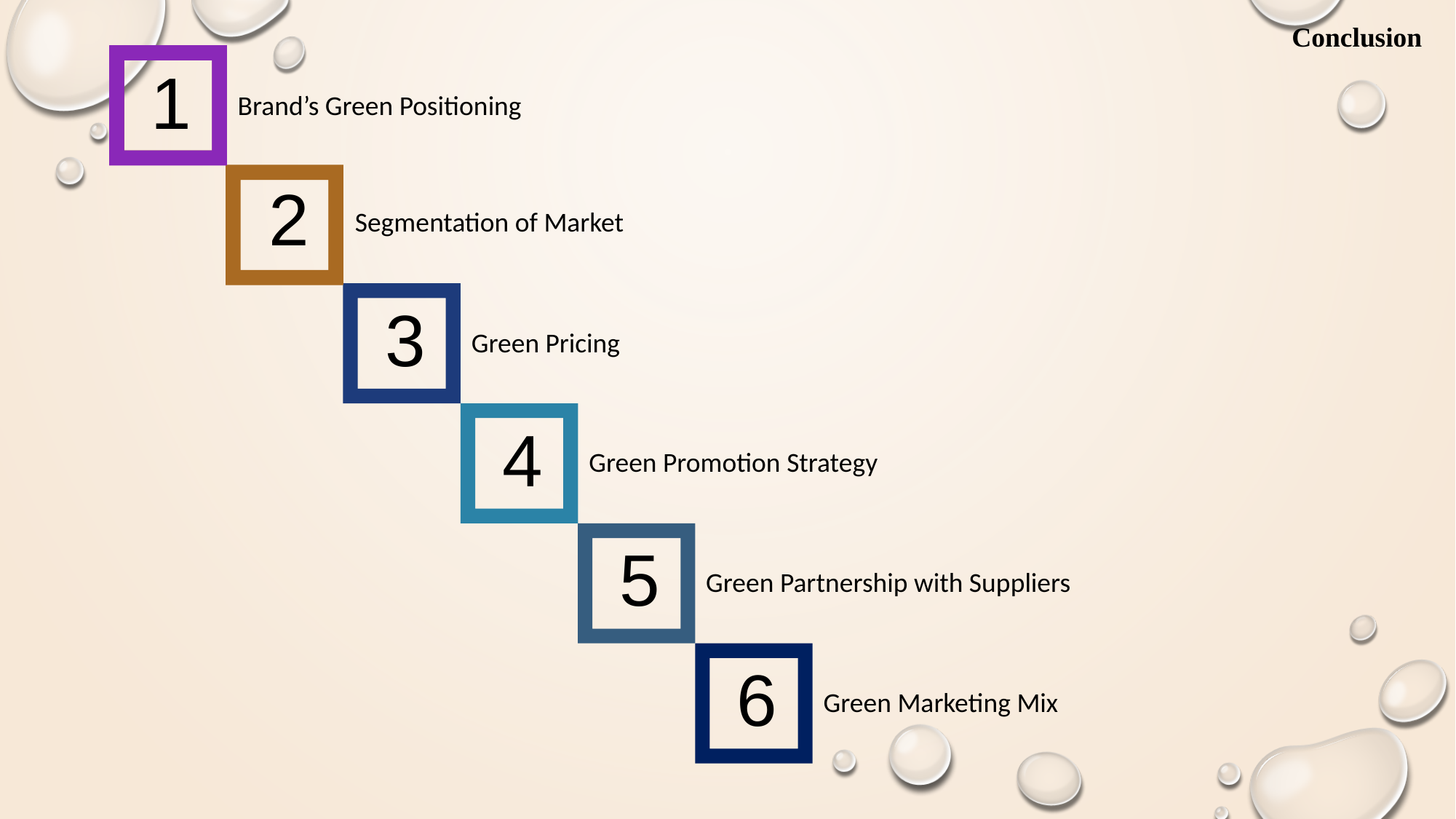

Conclusion

1
Brand’s Green Positioning

2
Segmentation of Market

3
Green Pricing

4
Green Promotion Strategy

5
Green Partnership with Suppliers

6
Green Marketing Mix